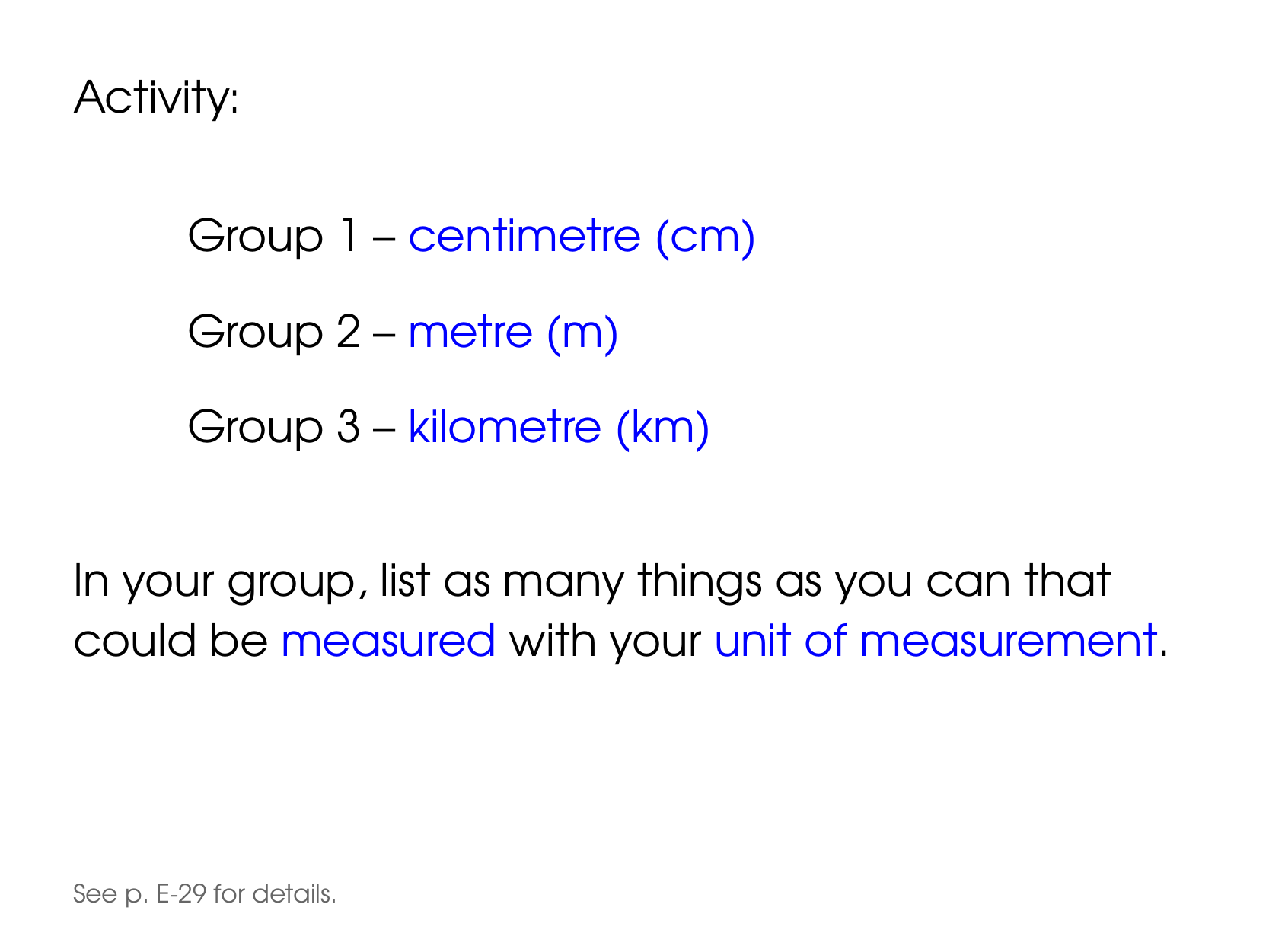

Activity:
 
	Group 1 – centimetre (cm)
 	Group 2 – metre (m)
 	Group 3 – kilometre (km)

In your group, list as many things as you can that
could be measured with your unit of measurement.
See p. E-29 for details.